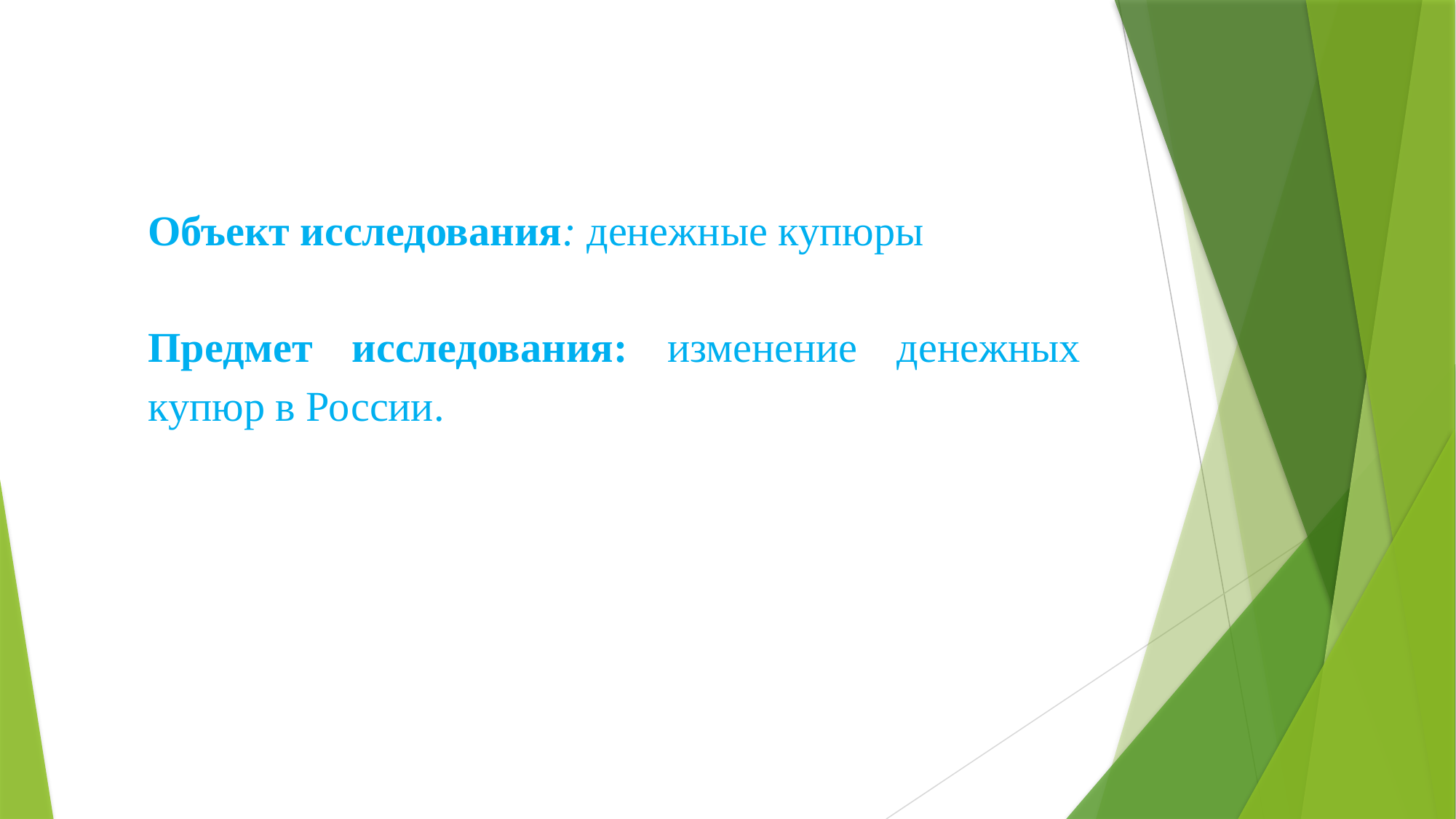

Объект исследования: денежные купюры

Предмет исследования: изменение денежных купюр в России.